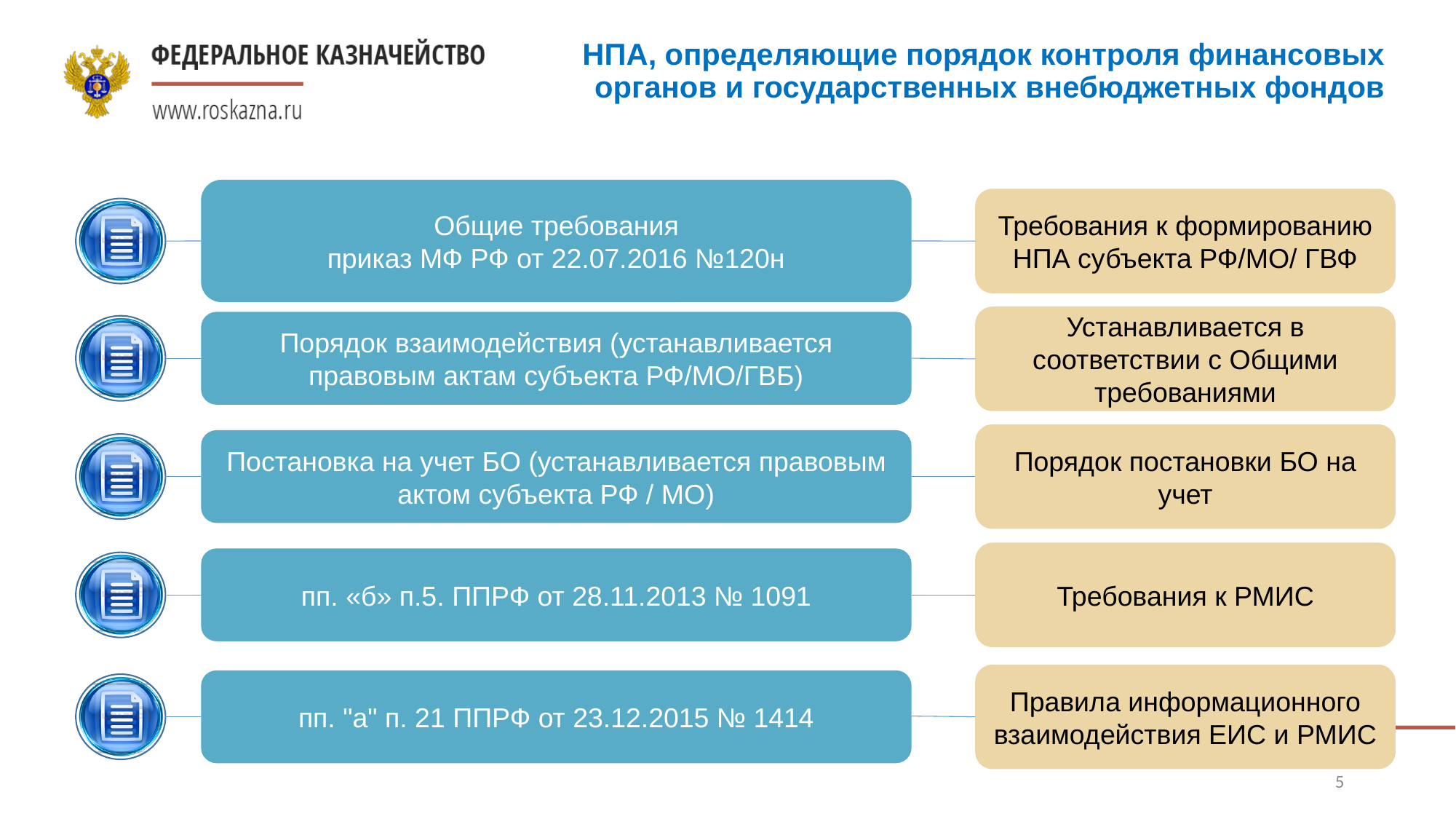

# НПА, определяющие порядок контроля финансовых органов и государственных внебюджетных фондов
Общие требования
приказ МФ РФ от 22.07.2016 №120н
Требования к формированию НПА субъекта РФ/МО/ ГВФ

Устанавливается в соответствии с Общими требованиями
Порядок взаимодействия (устанавливается правовым актам субъекта РФ/МО/ГВБ)

Порядок постановки БО на учет

Постановка на учет БО (устанавливается правовым актом субъекта РФ / МО)

Требования к РМИС
пп. «б» п.5. ППРФ от 28.11.2013 № 1091

Правила информационного взаимодействия ЕИС и РМИС
пп. "а" п. 21 ППРФ от 23.12.2015 № 1414

5